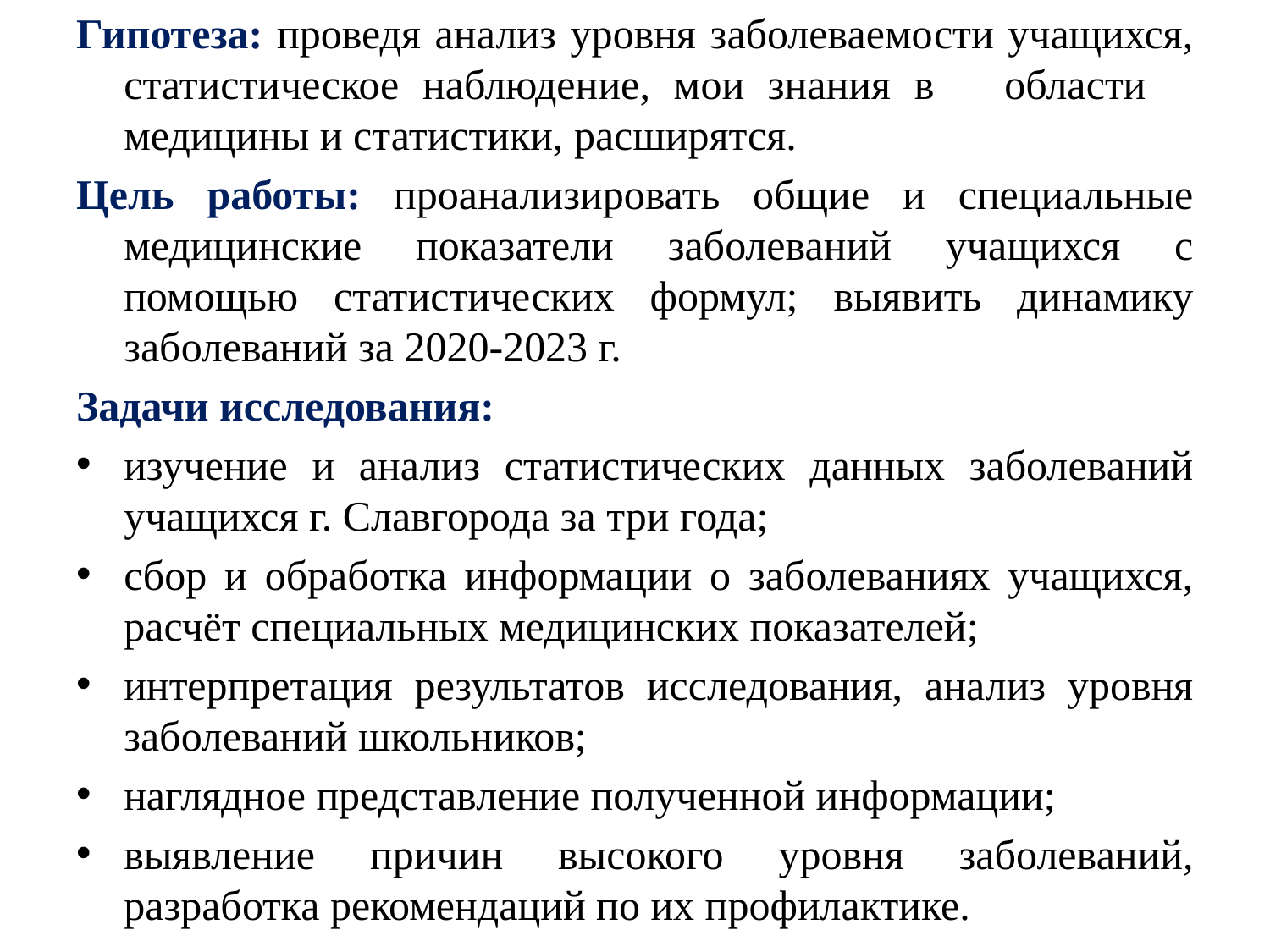

Гипотеза: проведя анализ уровня заболеваемости учащихся, статистическое наблюдение, мои знания в   области   медицины и статистики, расширятся.
Цель работы: проанализировать общие и специальные медицинские показатели заболеваний учащихся с помощью статистических формул; выявить динамику заболеваний за 2020-2023 г.
Задачи исследования:
изучение и анализ статистических данных заболеваний учащихся г. Славгорода за три года;
сбор и обработка информации о заболеваниях учащихся, расчёт специальных медицинских показателей;
интерпретация результатов исследования, анализ уровня заболеваний школьников;
наглядное представление полученной информации;
выявление причин высокого уровня заболеваний, разработка рекомендаций по их профилактике.